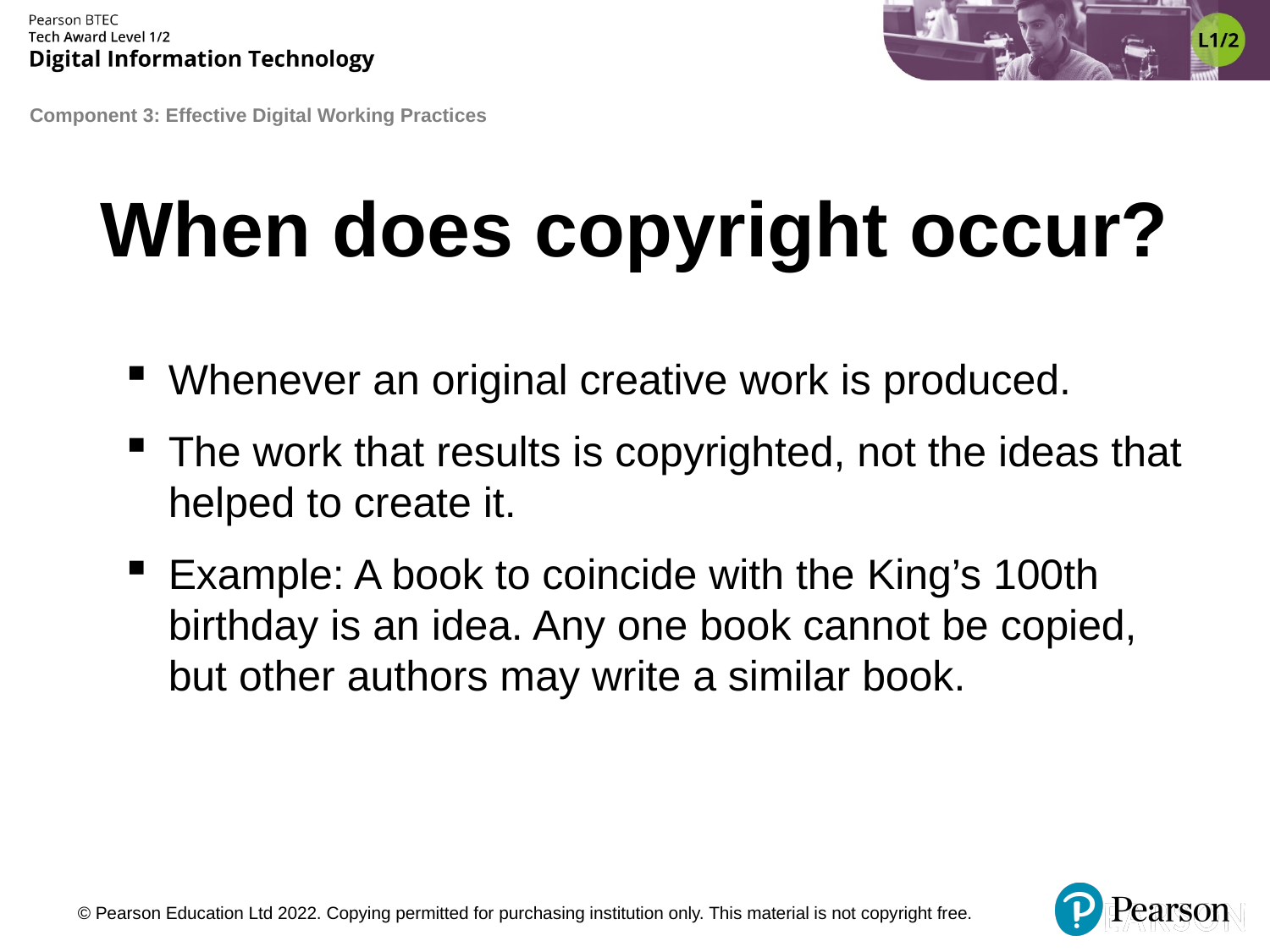

# When does copyright occur?
Whenever an original creative work is produced.
The work that results is copyrighted, not the ideas that helped to create it.
Example: A book to coincide with the King’s 100th birthday is an idea. Any one book cannot be copied, but other authors may write a similar book.
© Pearson Education Ltd 2022. Copying permitted for purchasing institution only. This material is not copyright free.